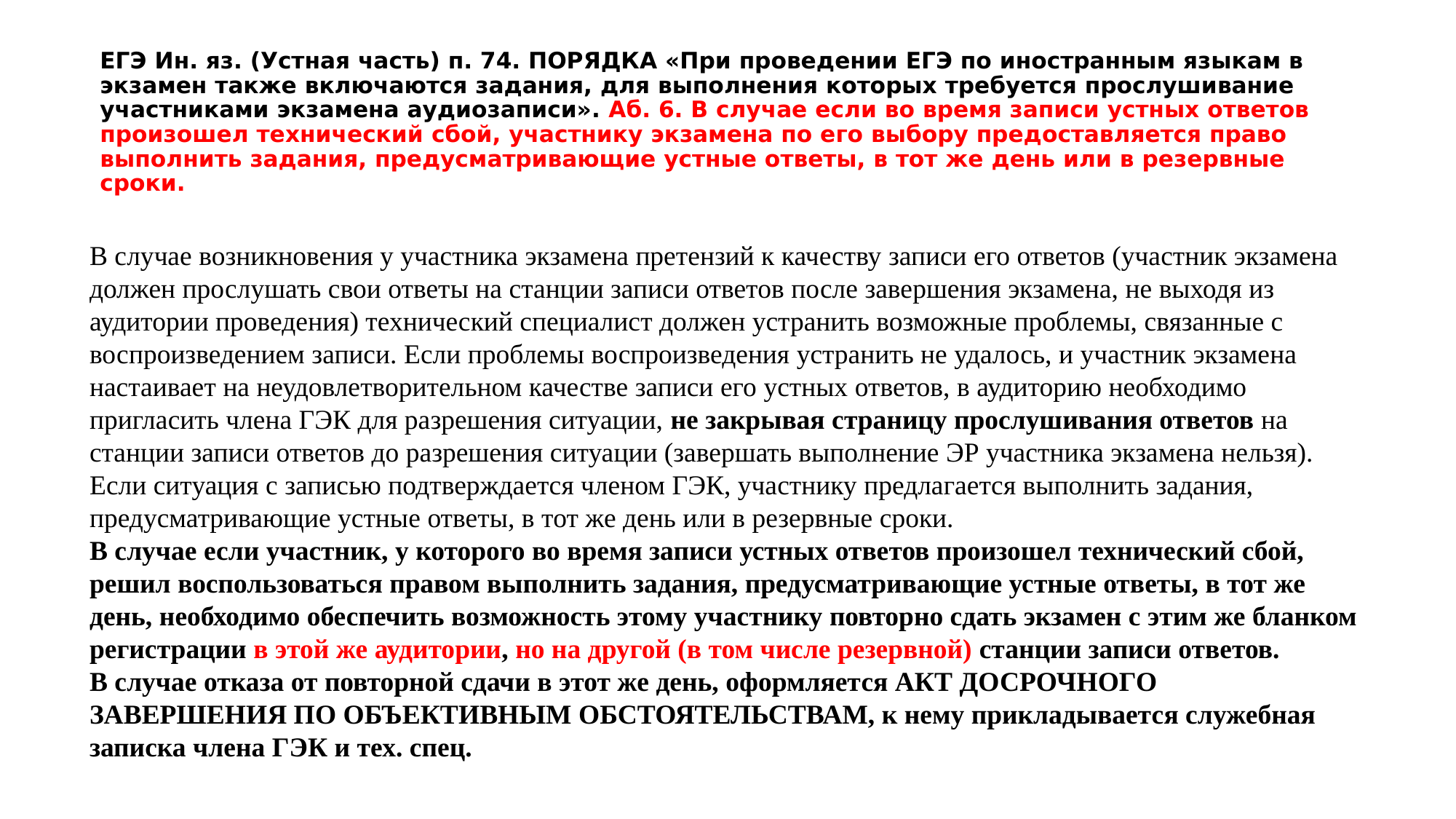

# ЕГЭ Ин. яз. (Устная часть) п. 74. ПОРЯДКА «При проведении ЕГЭ по иностранным языкам в экзамен также включаются задания, для выполнения которых требуется прослушивание участниками экзамена аудиозаписи». Аб. 6. В случае если во время записи устных ответов произошел технический сбой, участнику экзамена по его выбору предоставляется право выполнить задания, предусматривающие устные ответы, в тот же день или в резервные сроки.
В случае возникновения у участника экзамена претензий к качеству записи его ответов (участник экзамена должен прослушать свои ответы на станции записи ответов после завершения экзамена, не выходя из аудитории проведения) технический специалист должен устранить возможные проблемы, связанные с воспроизведением записи. Если проблемы воспроизведения устранить не удалось, и участник экзамена настаивает на неудовлетворительном качестве записи его устных ответов, в аудиторию необходимо пригласить члена ГЭК для разрешения ситуации, не закрывая страницу прослушивания ответов на станции записи ответов до разрешения ситуации (завершать выполнение ЭР участника экзамена нельзя).
Если ситуация с записью подтверждается членом ГЭК, участнику предлагается выполнить задания, предусматривающие устные ответы, в тот же день или в резервные сроки.
В случае если участник, у которого во время записи устных ответов произошел технический сбой, решил воспользоваться правом выполнить задания, предусматривающие устные ответы, в тот же день, необходимо обеспечить возможность этому участнику повторно сдать экзамен с этим же бланком регистрации в этой же аудитории, но на другой (в том числе резервной) станции записи ответов.
В случае отказа от повторной сдачи в этот же день, оформляется АКТ ДОСРОЧНОГО ЗАВЕРШЕНИЯ ПО ОБЪЕКТИВНЫМ ОБСТОЯТЕЛЬСТВАМ, к нему прикладывается служебная записка члена ГЭК и тех. спец.